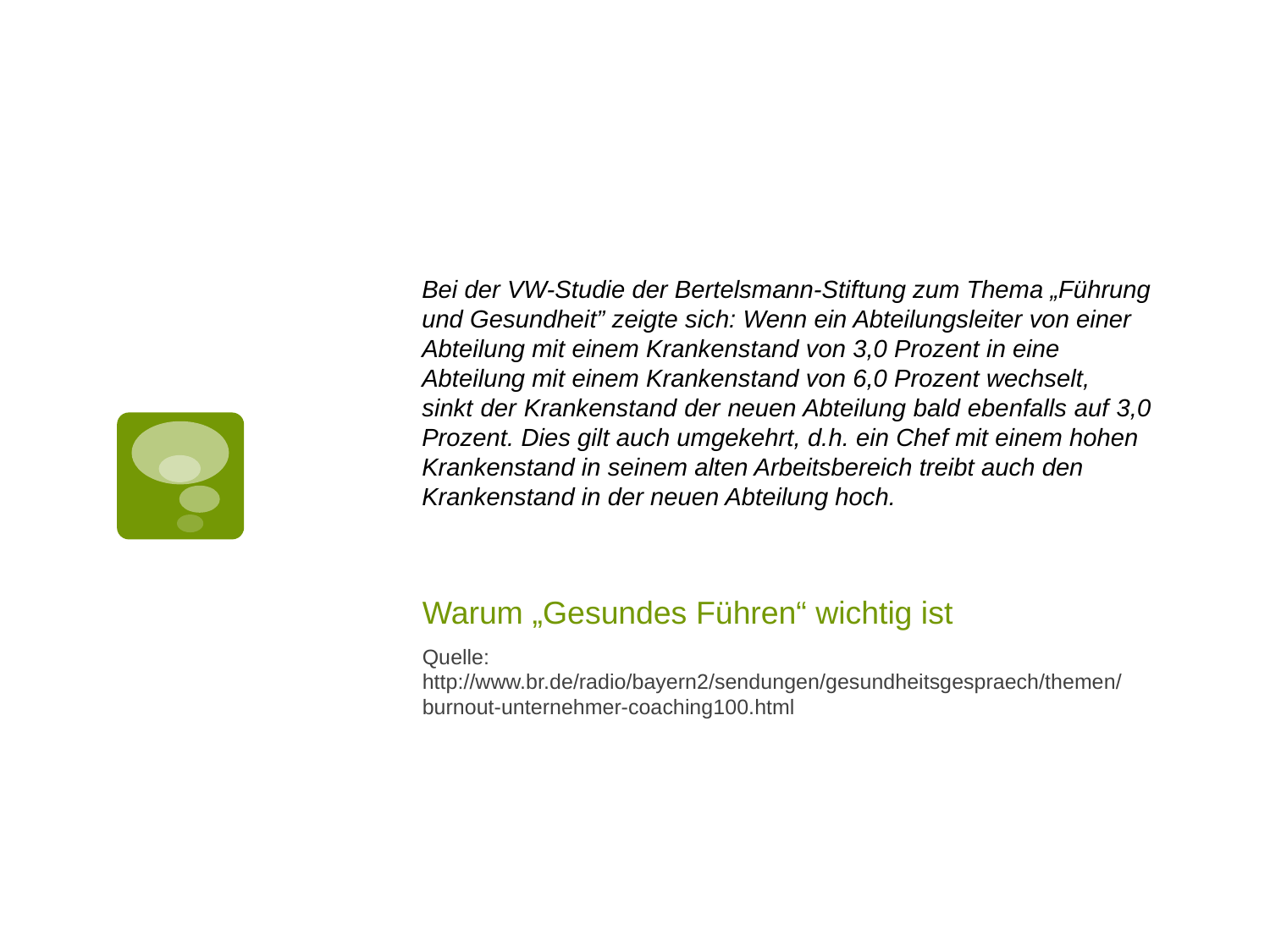

Bei der VW-Studie der Bertelsmann-Stiftung zum Thema „Führung
und Gesundheit” zeigte sich: Wenn ein Abteilungsleiter von einer
Abteilung mit einem Krankenstand von 3,0 Prozent in eine
Abteilung mit einem Krankenstand von 6,0 Prozent wechselt,
sinkt der Krankenstand der neuen Abteilung bald ebenfalls auf 3,0
Prozent. Dies gilt auch umgekehrt, d.h. ein Chef mit einem hohen
Krankenstand in seinem alten Arbeitsbereich treibt auch den
Krankenstand in der neuen Abteilung hoch.
# Warum „Gesundes Führen“ wichtig ist
Quelle: http://www.br.de/radio/bayern2/sendungen/gesundheitsgespraech/themen/burnout-unternehmer-coaching100.html